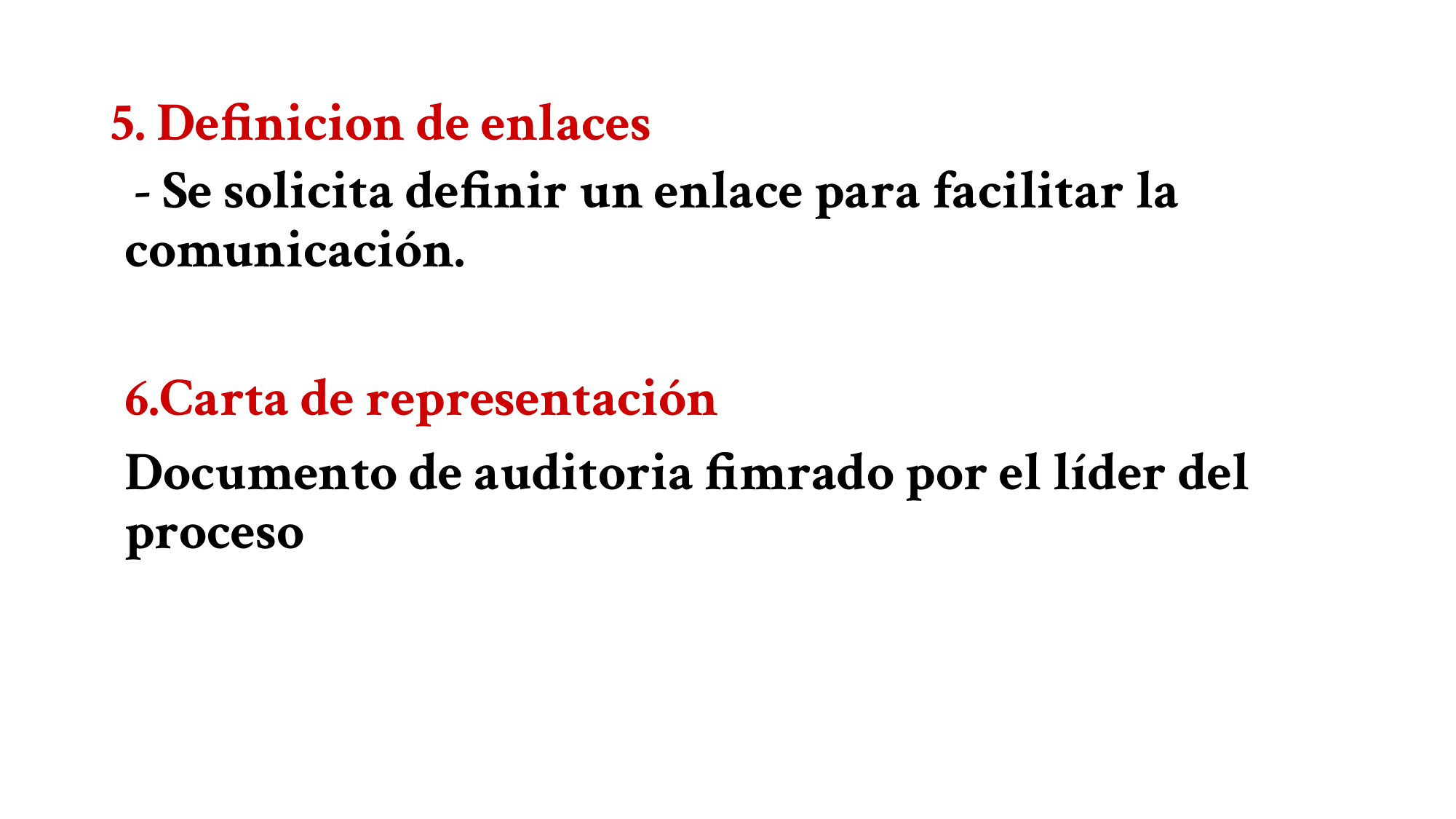

# 5. Definicion de enlaces
 - Se solicita definir un enlace para facilitar la comunicación.

6.Carta de representación
Documento de auditoria fimrado por el líder del proceso